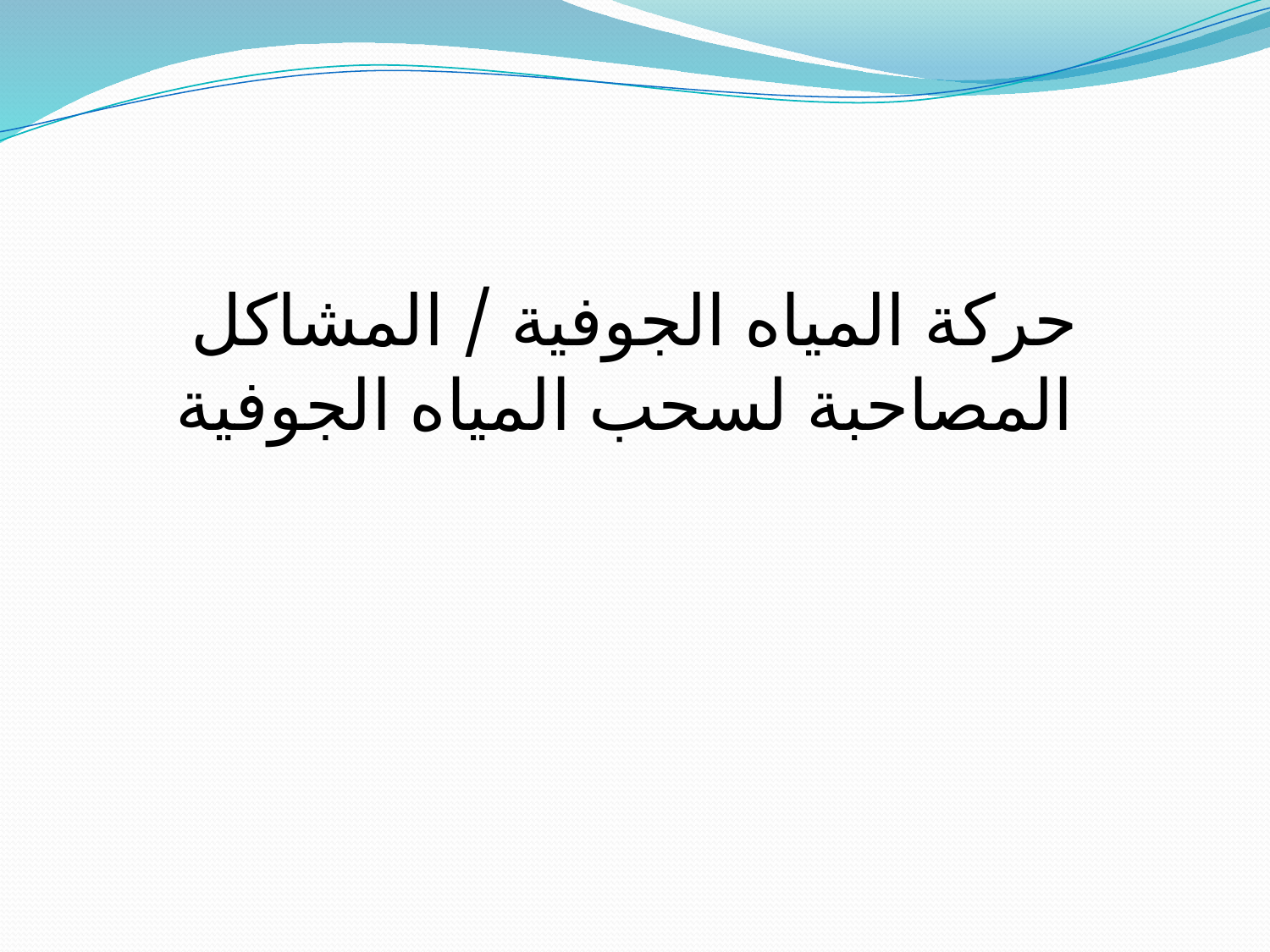

#
حركة المياه الجوفية / المشاكل المصاحبة لسحب المياه الجوفية